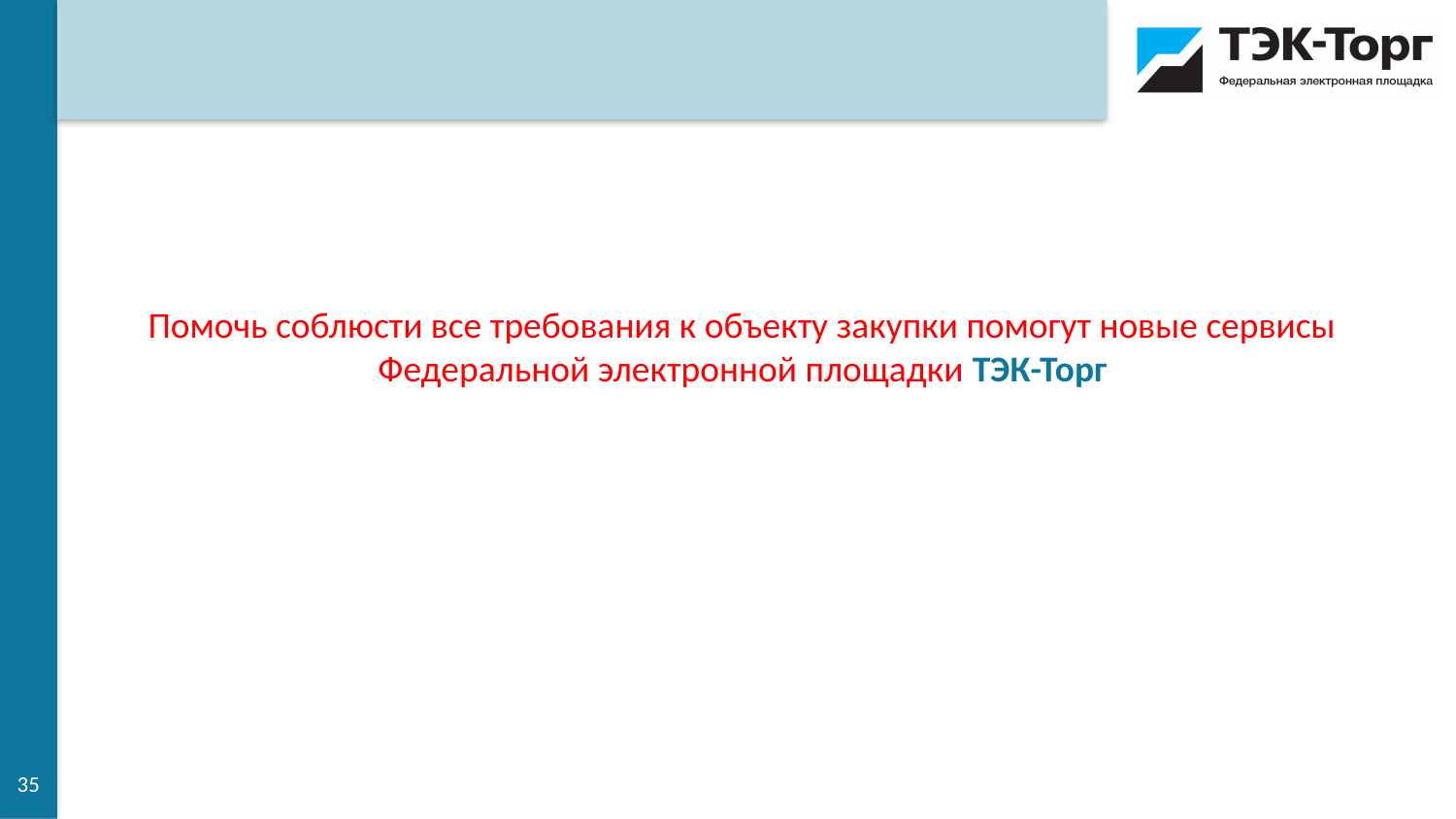

Помочь соблюсти все требования к объекту закупки помогут новые сервисы Федеральной электронной площадки ТЭК-Торг
35